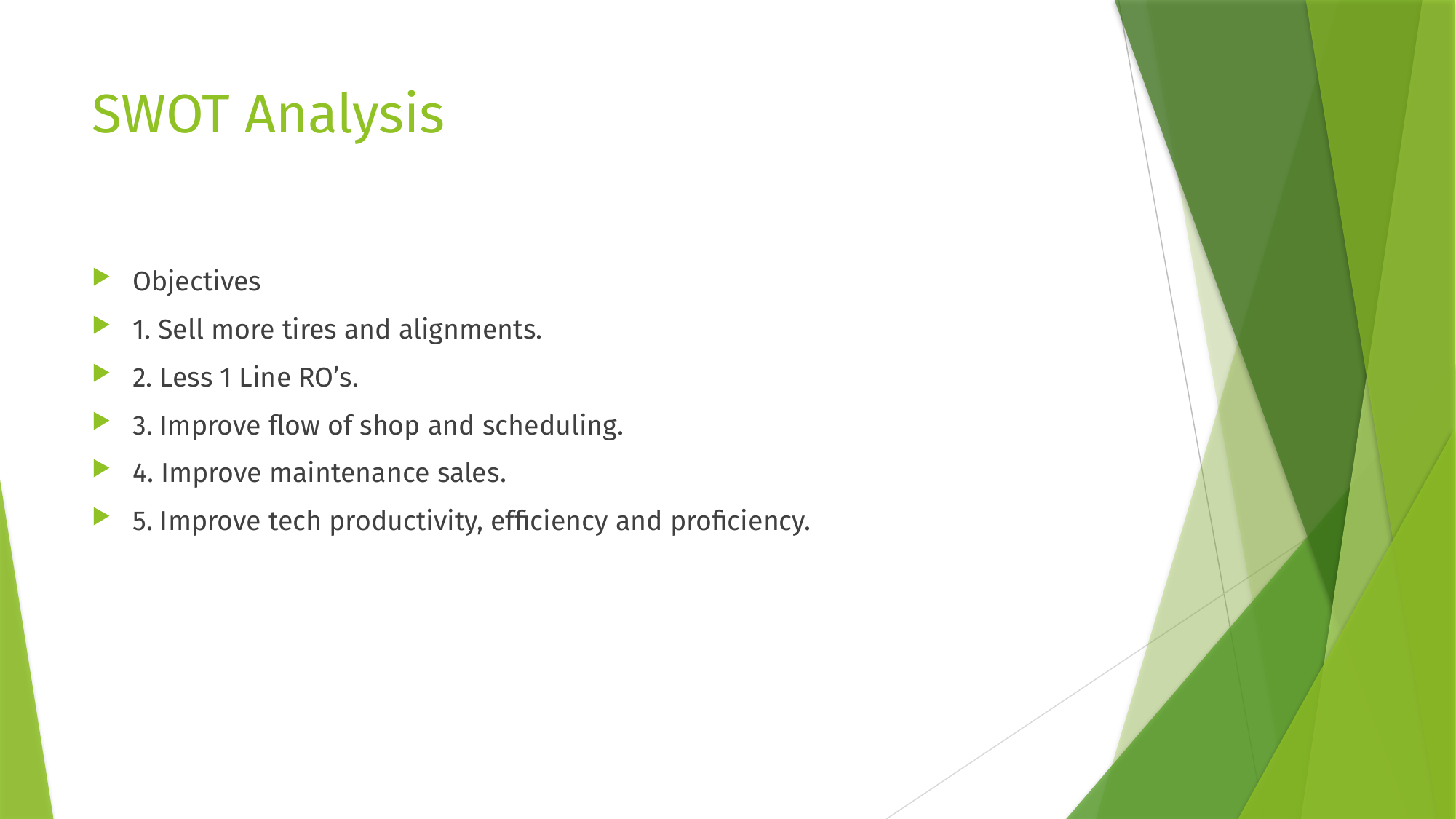

# SWOT Analysis
Objectives
1. Sell more tires and alignments.
2. Less 1 Line RO’s.
3. Improve flow of shop and scheduling.
4. Improve maintenance sales.
5. Improve tech productivity, efficiency and proficiency.